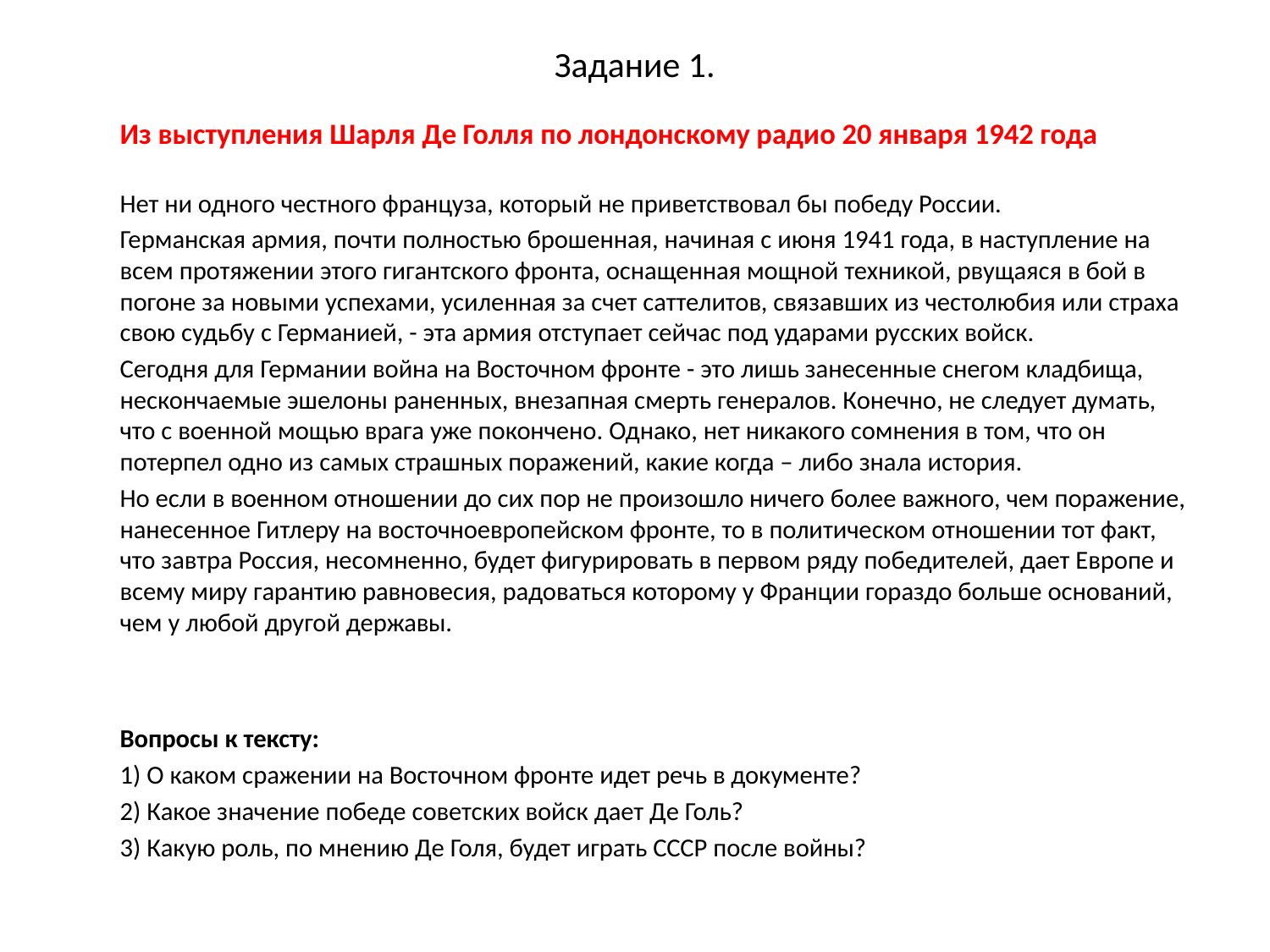

# Задание 1.
	Из выступления Шарля Де Голля по лондонскому радио 20 января 1942 года

	Нет ни одного честного француза, который не приветствовал бы победу России.
	Германская армия, почти полностью брошенная, начиная с июня 1941 года, в наступление на всем протяжении этого гигантского фронта, оснащенная мощной техникой, рвущаяся в бой в погоне за новыми успехами, усиленная за счет саттелитов, связавших из честолюбия или страха свою судьбу с Германией, - эта армия отступает сейчас под ударами русских войск.
	Сегодня для Германии война на Восточном фронте - это лишь занесенные снегом кладбища, нескончаемые эшелоны раненных, внезапная смерть генералов. Конечно, не следует думать, что с военной мощью врага уже покончено. Однако, нет никакого сомнения в том, что он потерпел одно из самых страшных поражений, какие когда – либо знала история.
	Но если в военном отношении до сих пор не произошло ничего более важного, чем поражение, нанесенное Гитлеру на восточноевропейском фронте, то в политическом отношении тот факт, что завтра Россия, несомненно, будет фигурировать в первом ряду победителей, дает Европе и всему миру гарантию равновесия, радоваться которому у Франции гораздо больше оснований, чем у любой другой державы.

	Вопросы к тексту:
	1) О каком сражении на Восточном фронте идет речь в документе?
	2) Какое значение победе советских войск дает Де Голь?
	3) Какую роль, по мнению Де Голя, будет играть СССР после войны?